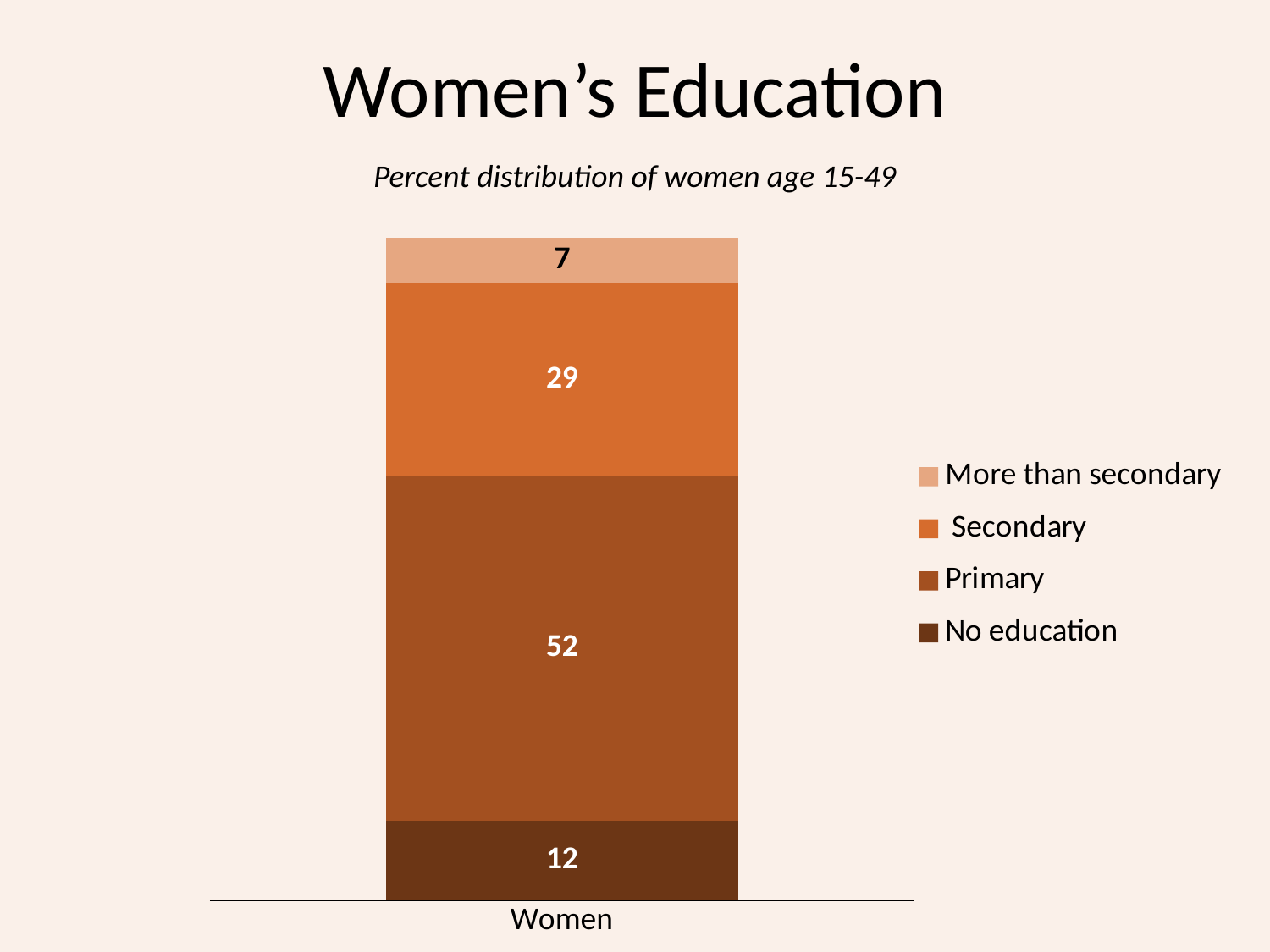

# Women’s Education
Percent distribution of women age 15-49

### Chart

| Category | No education | Primary |  Secondary | More than secondary |
|---|---|---|---|---|
| Women | 12.0 | 52.0 | 29.0 | 7.0 |